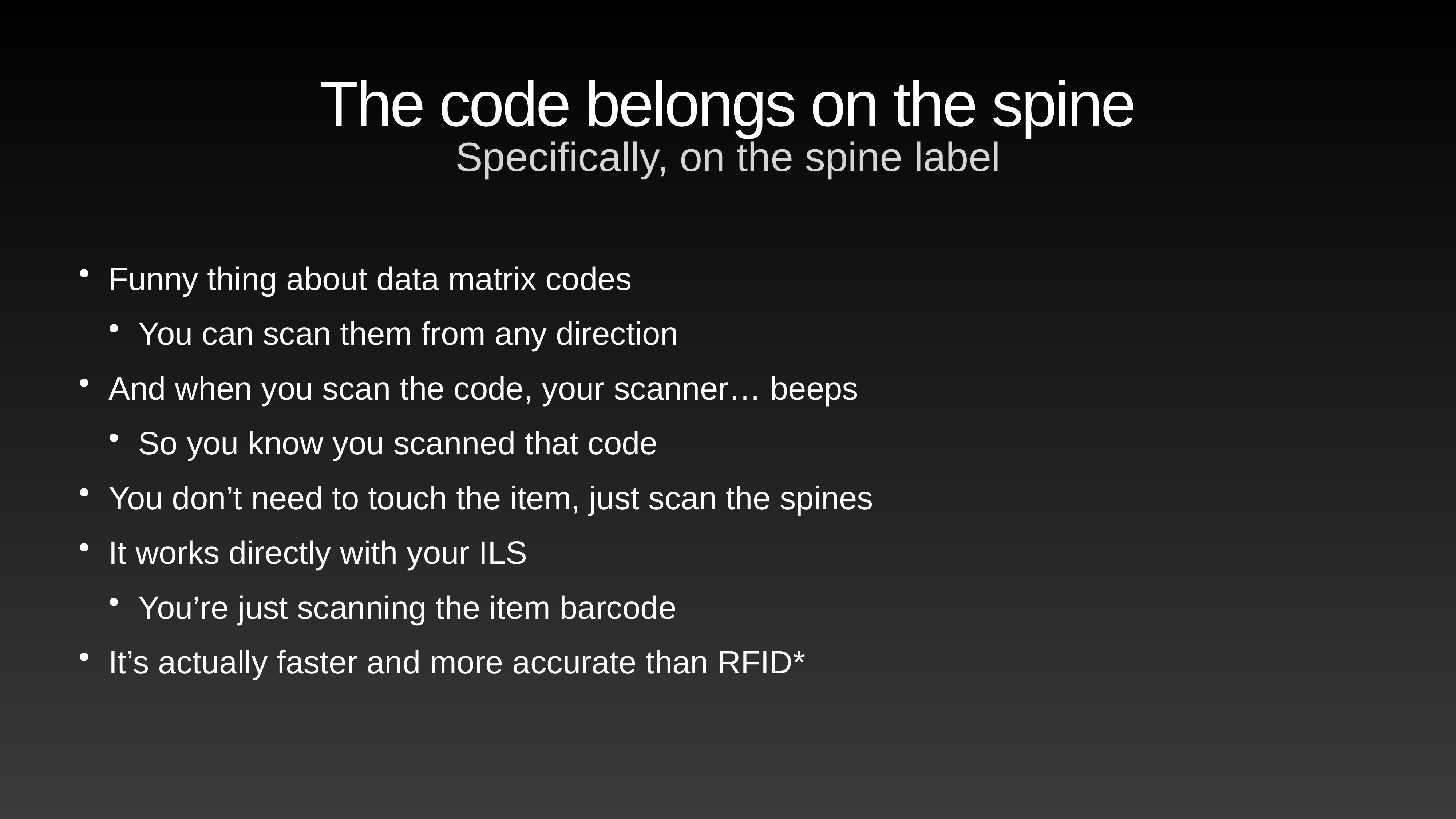

# The code belongs on the spine
Specifically, on the spine label
Funny thing about data matrix codes
You can scan them from any direction
And when you scan the code, your scanner… beeps
So you know you scanned that code
You don’t need to touch the item, just scan the spines
It works directly with your ILS
You’re just scanning the item barcode
It’s actually faster and more accurate than RFID*